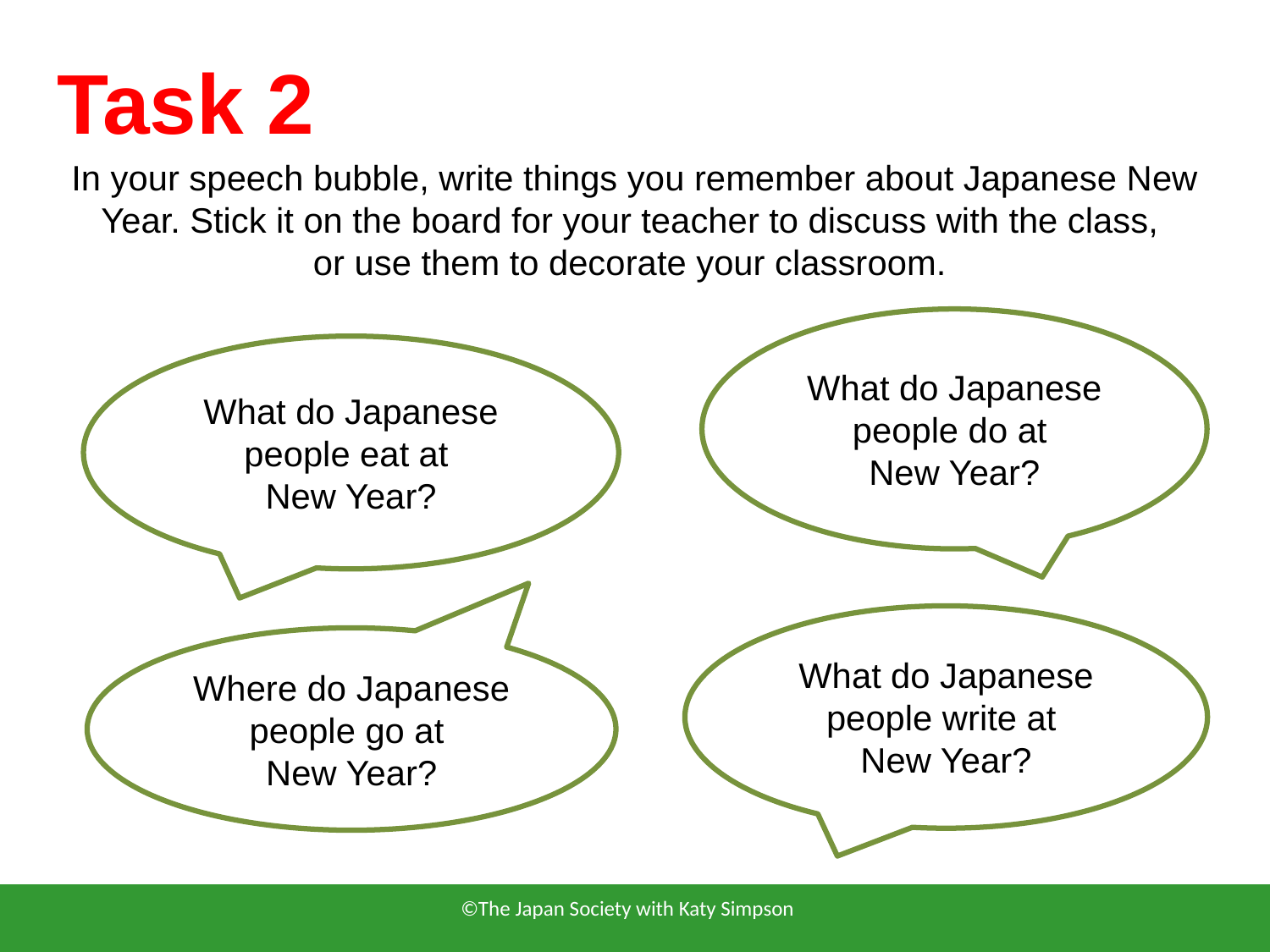

Task 2
In your speech bubble, write things you remember about Japanese New Year. Stick it on the board for your teacher to discuss with the class,
or use them to decorate your classroom.
What do Japanese people do at
New Year?
What do Japanese people eat at
New Year?
What do Japanese people write at
New Year?
Where do Japanese people go at
New Year?
©The Japan Society with Katy Simpson
11